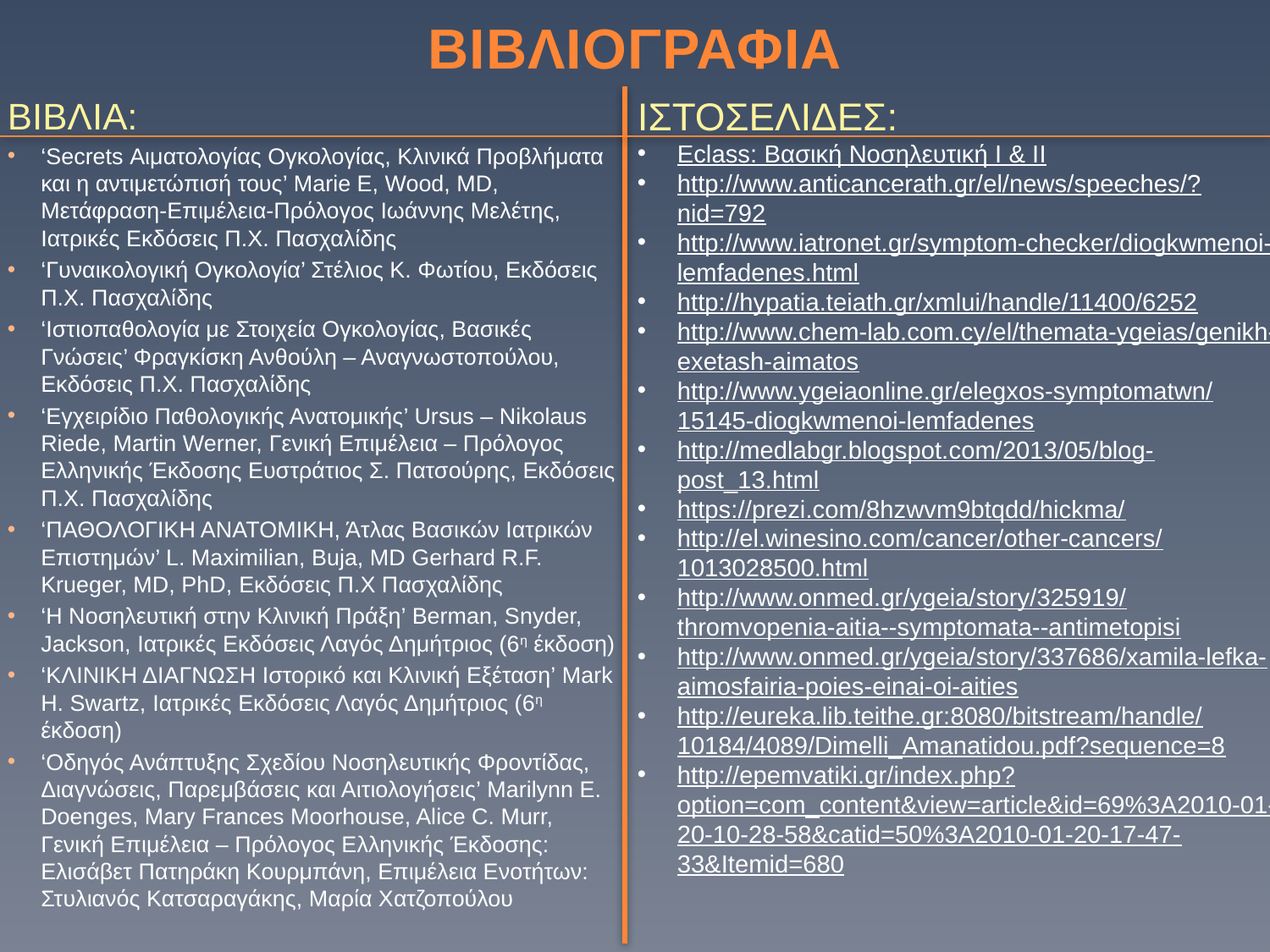

# ΒΙΒΛΙΟΓΡΑΦΙΑ
ΙΣΤΟΣΕΛΙΔΕΣ:
Eclass: Βασική Νοσηλευτική Ι & ΙΙ
http://www.anticancerath.gr/el/news/speeches/?nid=792
http://www.iatronet.gr/symptom-checker/diogkwmenoi-lemfadenes.html
http://hypatia.teiath.gr/xmlui/handle/11400/6252
http://www.chem-lab.com.cy/el/themata-ygeias/genikh-exetash-aimatos
http://www.ygeiaonline.gr/elegxos-symptomatwn/15145-diogkwmenoi-lemfadenes
http://medlabgr.blogspot.com/2013/05/blog-post_13.html
https://prezi.com/8hzwvm9btqdd/hickma/
http://el.winesino.com/cancer/other-cancers/1013028500.html
http://www.onmed.gr/ygeia/story/325919/thromvopenia-aitia--symptomata--antimetopisi
http://www.onmed.gr/ygeia/story/337686/xamila-lefka-aimosfairia-poies-einai-oi-aities
http://eureka.lib.teithe.gr:8080/bitstream/handle/10184/4089/Dimelli_Amanatidou.pdf?sequence=8
http://epemvatiki.gr/index.php?option=com_content&view=article&id=69%3A2010-01-20-10-28-58&catid=50%3A2010-01-20-17-47-33&Itemid=680
ΒΙΒΛΙΑ:
‘Secrets Αιματολογίας Ογκολογίας, Κλινικά Προβλήματα και η αντιμετώπισή τους’ Marie E, Wood, MD, Μετάφραση-Επιμέλεια-Πρόλογος Ιωάννης Μελέτης, Ιατρικές Εκδόσεις Π.Χ. Πασχαλίδης
‘Γυναικολογική Ογκολογία’ Στέλιος Κ. Φωτίου, Εκδόσεις Π.Χ. Πασχαλίδης
‘Ιστιοπαθολογία με Στοιχεία Ογκολογίας, Βασικές Γνώσεις’ Φραγκίσκη Ανθούλη – Αναγνωστοπούλου, Εκδόσεις Π.Χ. Πασχαλίδης
‘Εγχειρίδιο Παθολογικής Ανατομικής’ Ursus – Nikolaus Riede, Martin Werner, Γενική Επιμέλεια – Πρόλογος Ελληνικής Έκδοσης Ευστράτιος Σ. Πατσούρης, Εκδόσεις Π.Χ. Πασχαλίδης
‘ΠΑΘΟΛΟΓΙΚΗ ΑΝΑΤΟΜΙΚΗ, Άτλας Βασικών Ιατρικών Επιστημών’ L. Maximilian, Buja, MD Gerhard R.F. Krueger, MD, PhD, Εκδόσεις Π.Χ Πασχαλίδης
‘Η Νοσηλευτική στην Κλινική Πράξη’ Berman, Snyder, Jackson, Ιατρικές Εκδόσεις Λαγός Δημήτριος (6η έκδοση)
‘ΚΛΙΝΙΚΗ ΔΙΑΓΝΩΣΗ Ιστορικό και Κλινική Εξέταση’ Mark H. Swartz, Ιατρικές Εκδόσεις Λαγός Δημήτριος (6η έκδοση)
‘Οδηγός Ανάπτυξης Σχεδίου Νοσηλευτικής Φροντίδας, Διαγνώσεις, Παρεμβάσεις και Αιτιολογήσεις’ Marilynn E. Doenges, Mary Frances Moorhouse, Alice C. Murr, Γενική Επιμέλεια – Πρόλογος Ελληνικής Έκδοσης: Ελισάβετ Πατηράκη Κουρμπάνη, Επιμέλεια Ενοτήτων: Στυλιανός Κατσαραγάκης, Μαρία Χατζοπούλου